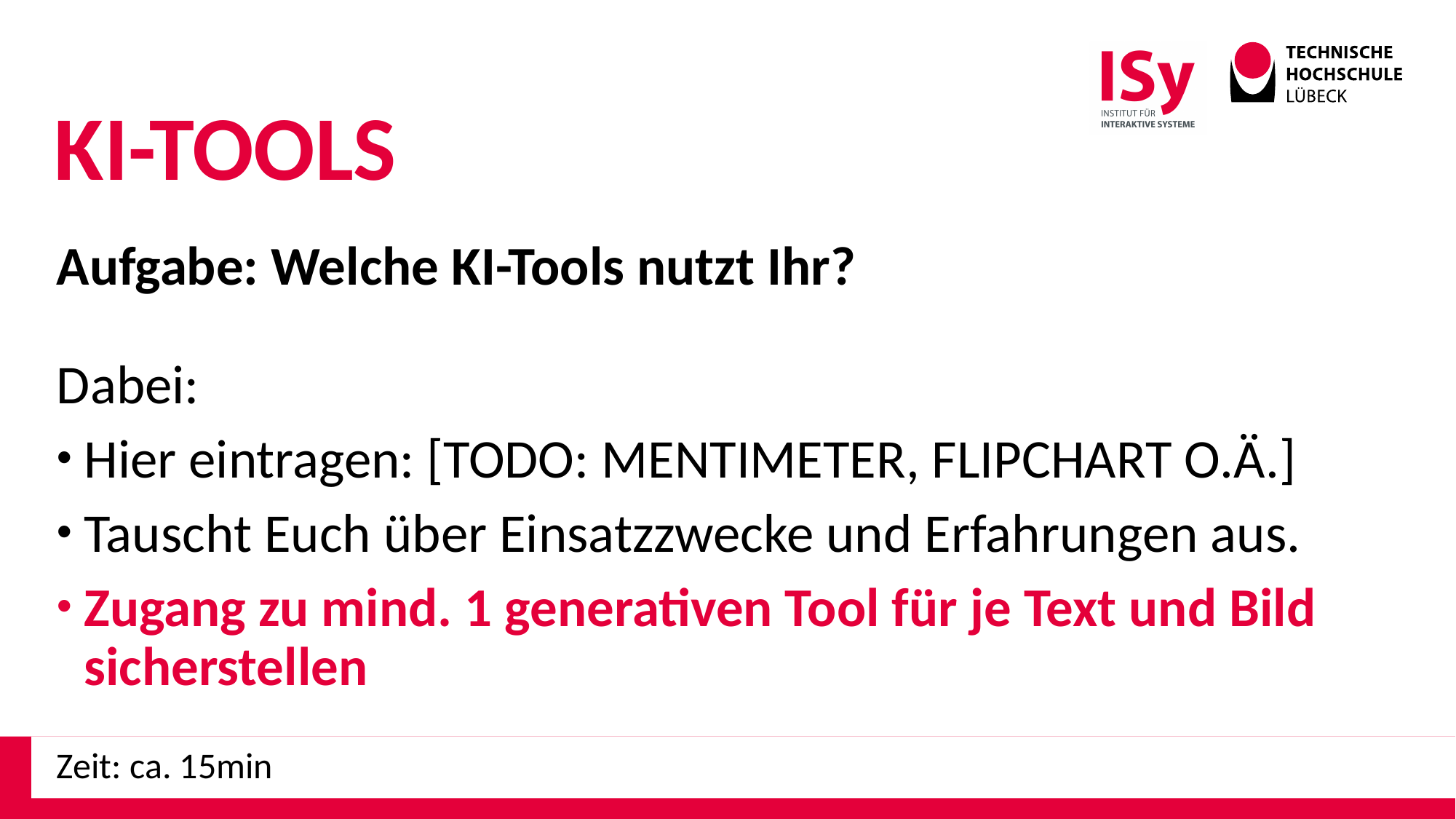

KI-TOOLS
Aufgabe: Welche KI-Tools nutzt Ihr?

Dabei:
Hier eintragen: [TODO: MENTIMETER, FLIPCHART O.Ä.]
Tauscht Euch über Einsatzzwecke und Erfahrungen aus.
Zugang zu mind. 1 generativen Tool für je Text und Bild sicherstellen
Zeit: ca. 15min